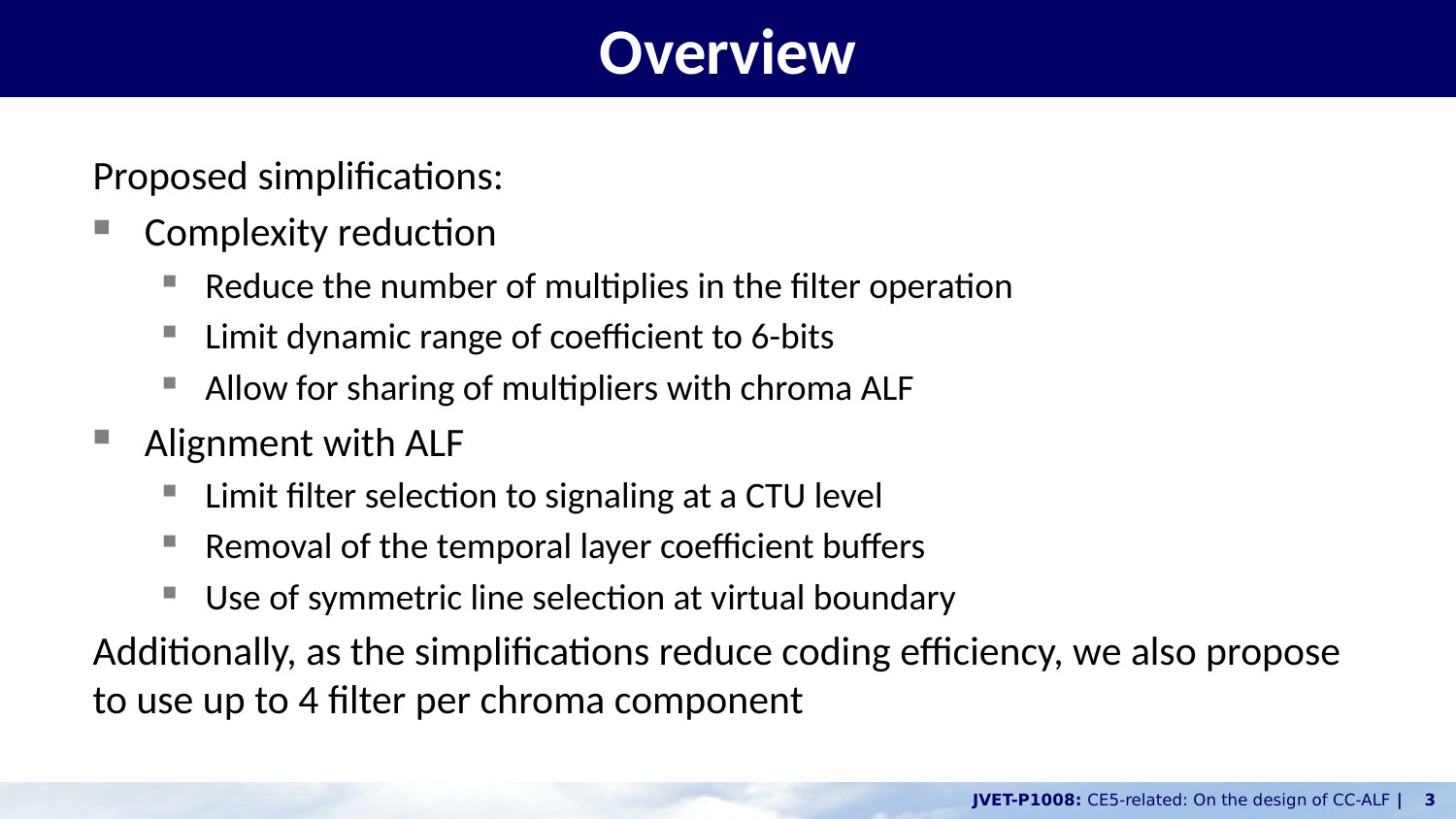

# Overview
Proposed simplifications:
Complexity reduction
Reduce the number of multiplies in the filter operation
Limit dynamic range of coefficient to 6-bits
Allow for sharing of multipliers with chroma ALF
Alignment with ALF
Limit filter selection to signaling at a CTU level
Removal of the temporal layer coefficient buffers
Use of symmetric line selection at virtual boundary
Additionally, as the simplifications reduce coding efficiency, we also propose to use up to 4 filter per chroma component